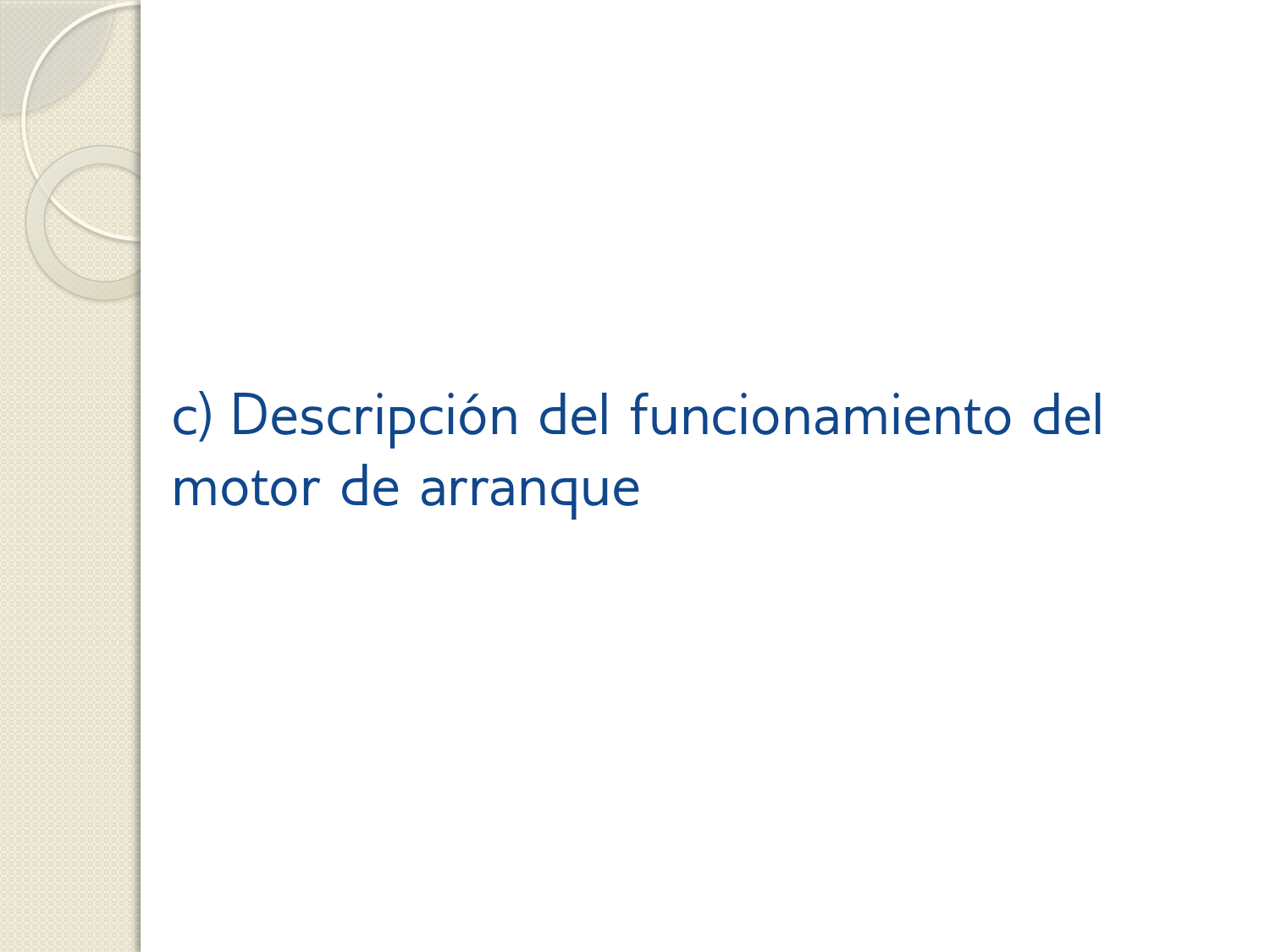

# c) Descripción del funcionamiento del motor de arranque